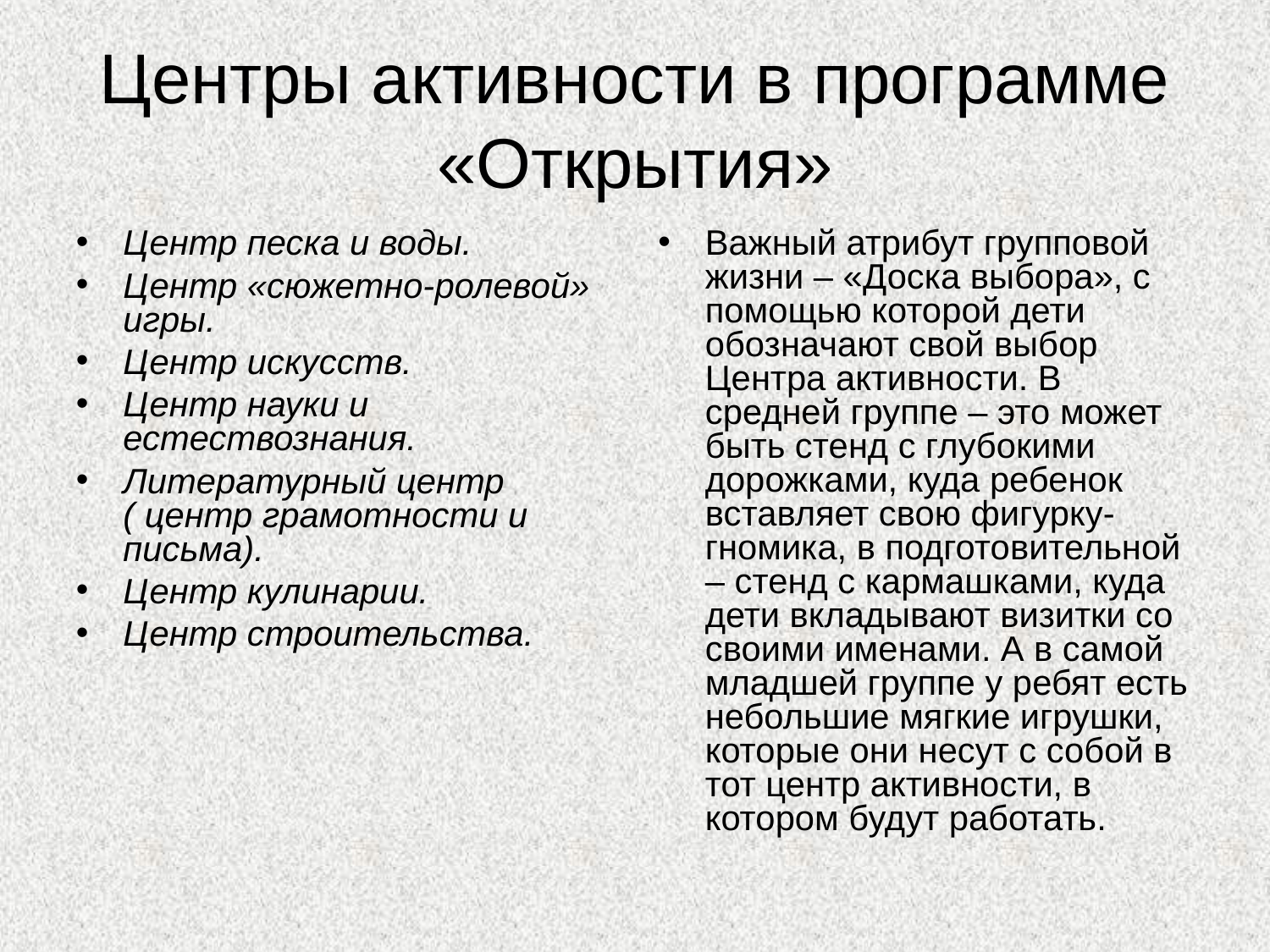

Центры активности в программе «Открытия»
Центр песка и воды.
Центр «сюжетно-ролевой» игры.
Центр искусств.
Центр науки и естествознания.
Литературный центр ( центр грамотности и письма).
Центр кулинарии.
Центр строительства.
Важный атрибут групповой жизни – «Доска выбора», с помощью которой дети обозначают свой выбор Центра активности. В средней группе – это может быть стенд с глубокими дорожками, куда ребенок вставляет свою фигурку-гномика, в подготовительной – стенд с кармашками, куда дети вкладывают визитки со своими именами. А в самой младшей группе у ребят есть небольшие мягкие игрушки, которые они несут с собой в тот центр активности, в котором будут работать.